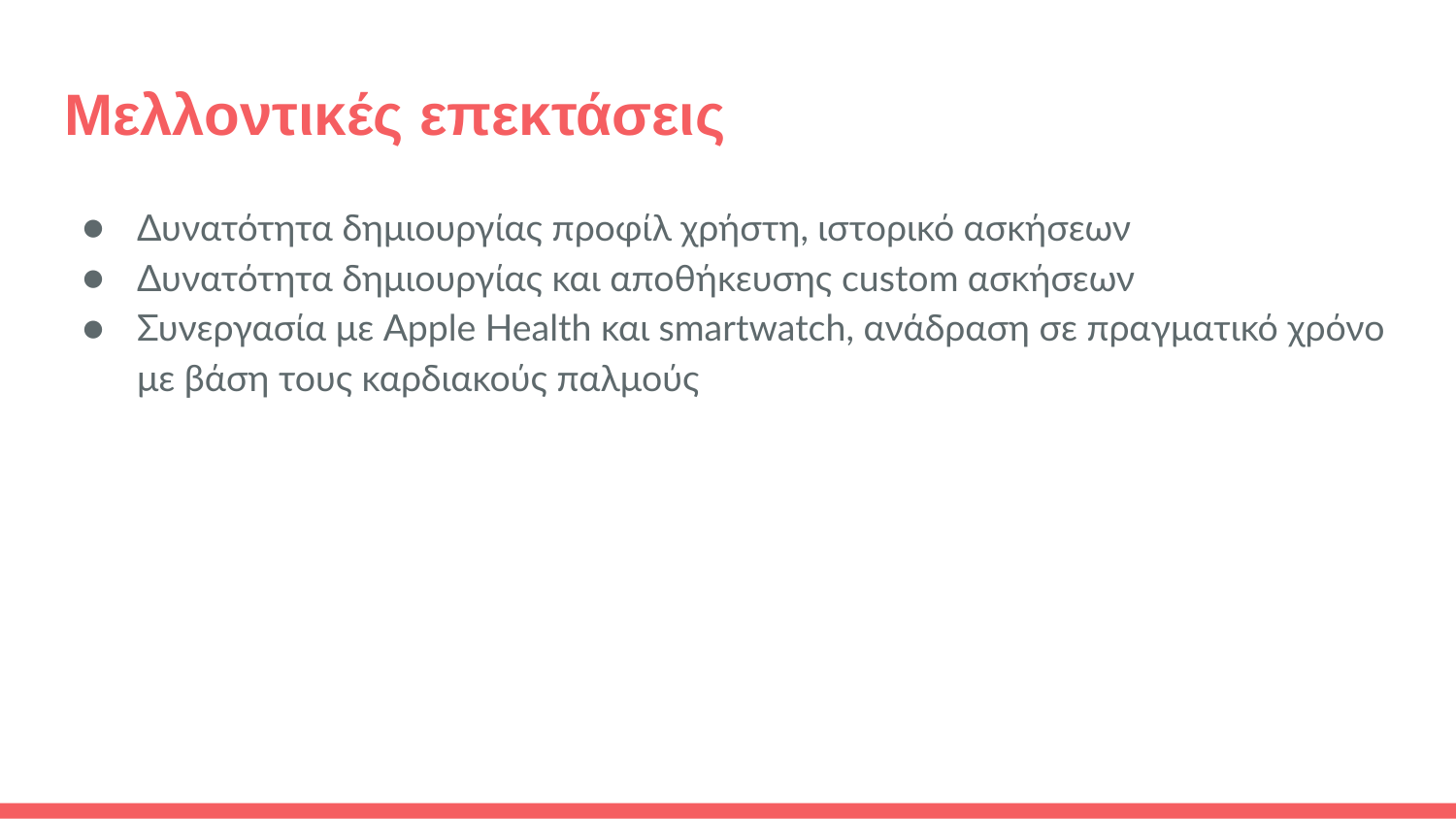

# Μελλοντικές επεκτάσεις
Δυνατότητα δημιουργίας προφίλ χρήστη, ιστορικό ασκήσεων
Δυνατότητα δημιουργίας και αποθήκευσης custom ασκήσεων
Συνεργασία με Apple Health και smartwatch, ανάδραση σε πραγματικό χρόνο με βάση τους καρδιακούς παλμούς